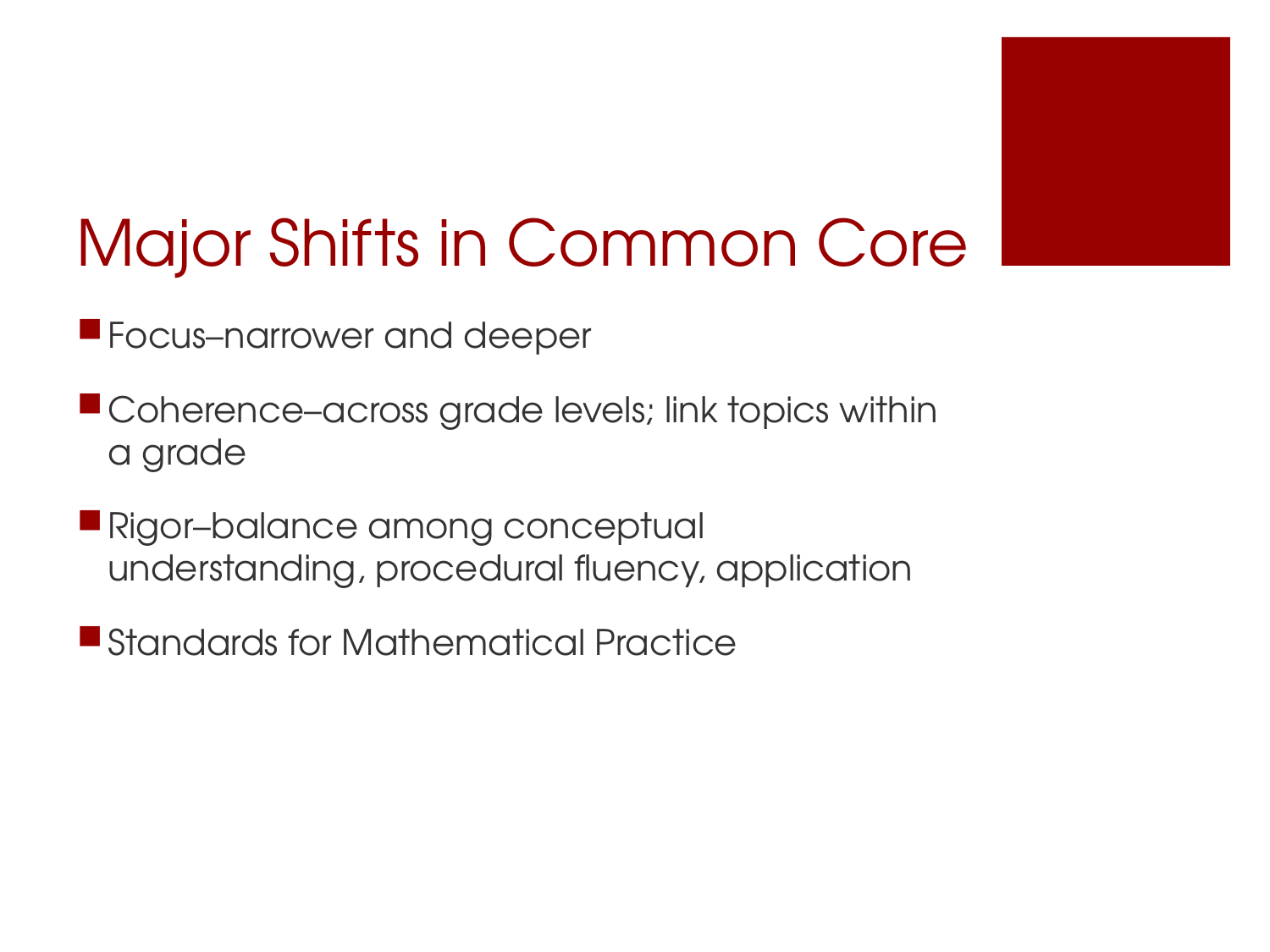

# Major Shifts in Common Core
Focus–narrower and deeper
Coherence–across grade levels; link topics within a grade
Rigor–balance among conceptual understanding, procedural fluency, application
Standards for Mathematical Practice